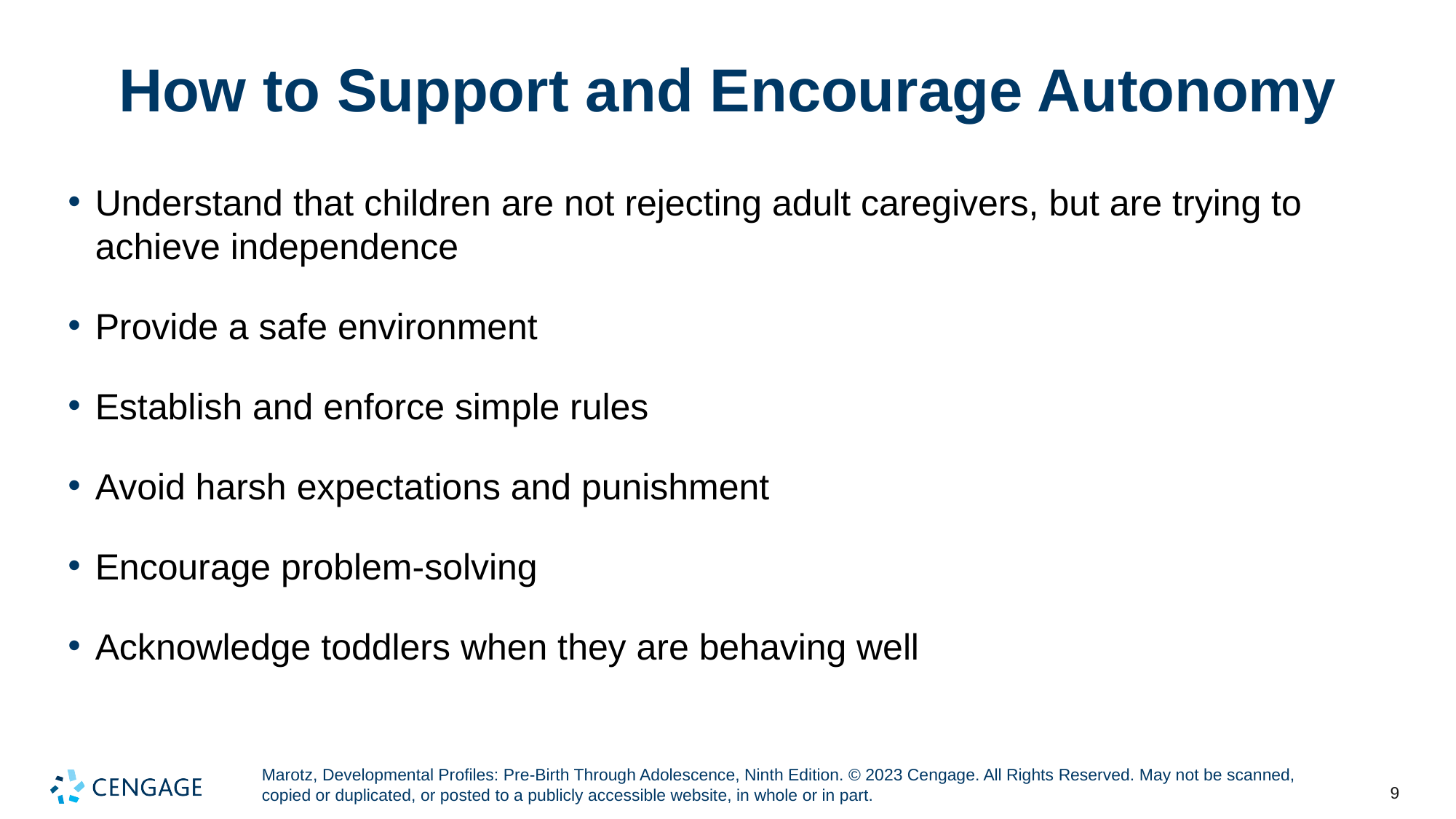

# How to Support and Encourage Autonomy
Understand that children are not rejecting adult caregivers, but are trying to achieve independence
Provide a safe environment
Establish and enforce simple rules
Avoid harsh expectations and punishment
Encourage problem-solving
Acknowledge toddlers when they are behaving well